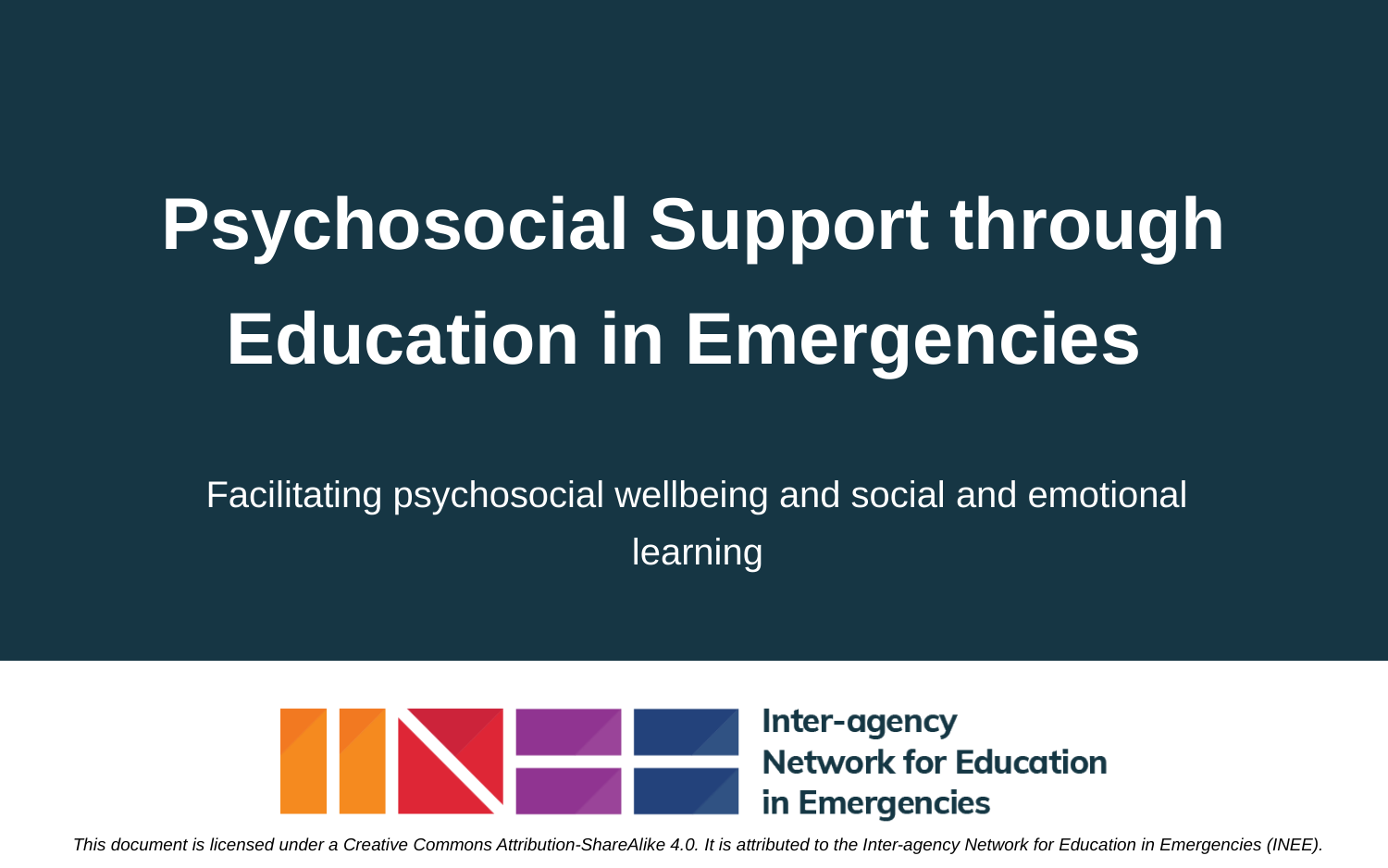

# Psychosocial Support through Education in Emergencies
Facilitating psychosocial wellbeing and social and emotional learning
This document is licensed under a Creative Commons Attribution-ShareAlike 4.0. It is attributed to the Inter-agency Network for Education in Emergencies (INEE).